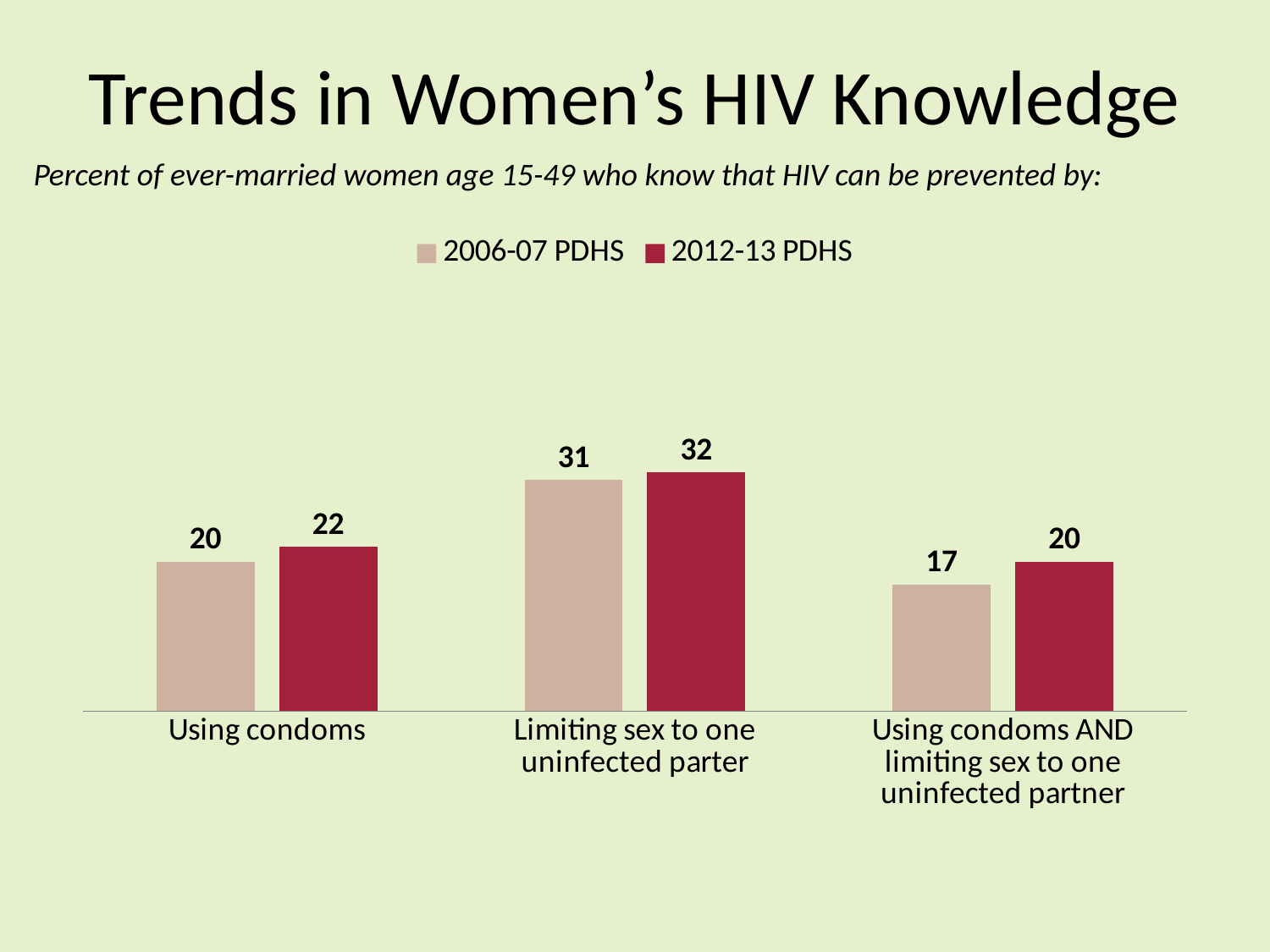

# Trends in Women’s HIV Knowledge
Percent of ever-married women age 15-49 who know that HIV can be prevented by:

### Chart

| Category | 2006-07 PDHS | 2012-13 PDHS |
|---|---|---|
| Using condoms | 20.0 | 22.0 |
| Limiting sex to one uninfected parter | 31.0 | 32.0 |
| Using condoms AND limiting sex to one uninfected partner | 17.0 | 20.0 |